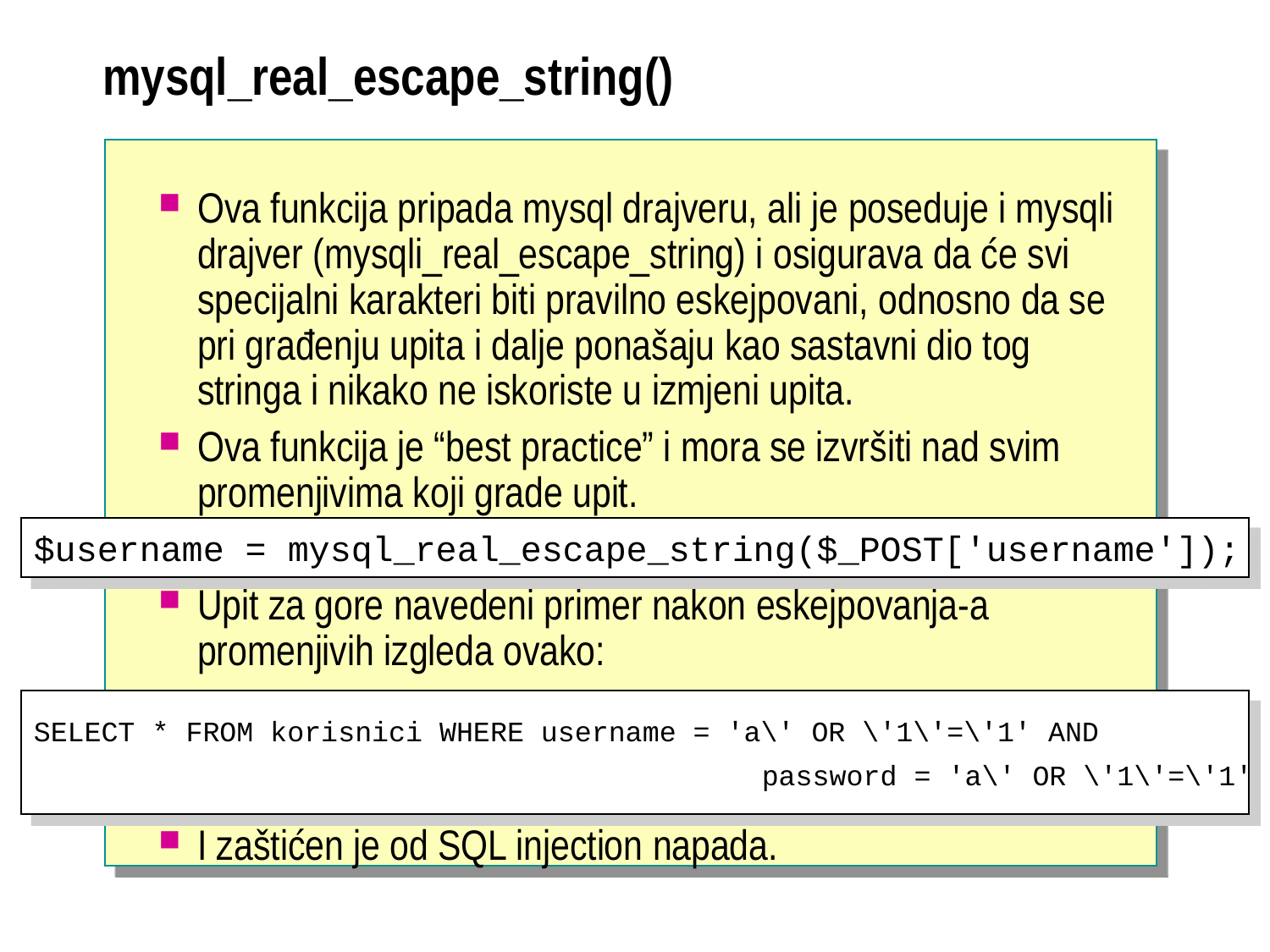

# mysql_real_escape_string()
Ova funkcija pripada mysql drajveru, ali je poseduje i mysqli drajver (mysqli_real_escape_string) i osigurava da će svi specijalni karakteri biti pravilno eskejpovani, odnosno da se pri građenju upita i dalje ponašaju kao sastavni dio tog stringa i nikako ne iskoriste u izmjeni upita.
Ova funkcija je “best practice” i mora se izvršiti nad svim promenjivima koji grade upit.

Upit za gore navedeni primer nakon eskejpovanja-a promenjivih izgleda ovako:

I zaštićen je od SQL injection napada.

$username = mysql_real_escape_string($_POST['username']);
SELECT * FROM korisnici WHERE username = 'a\' OR \'1\'=\'1' AND
                                           password = 'a\' OR \'1\'=\'1'